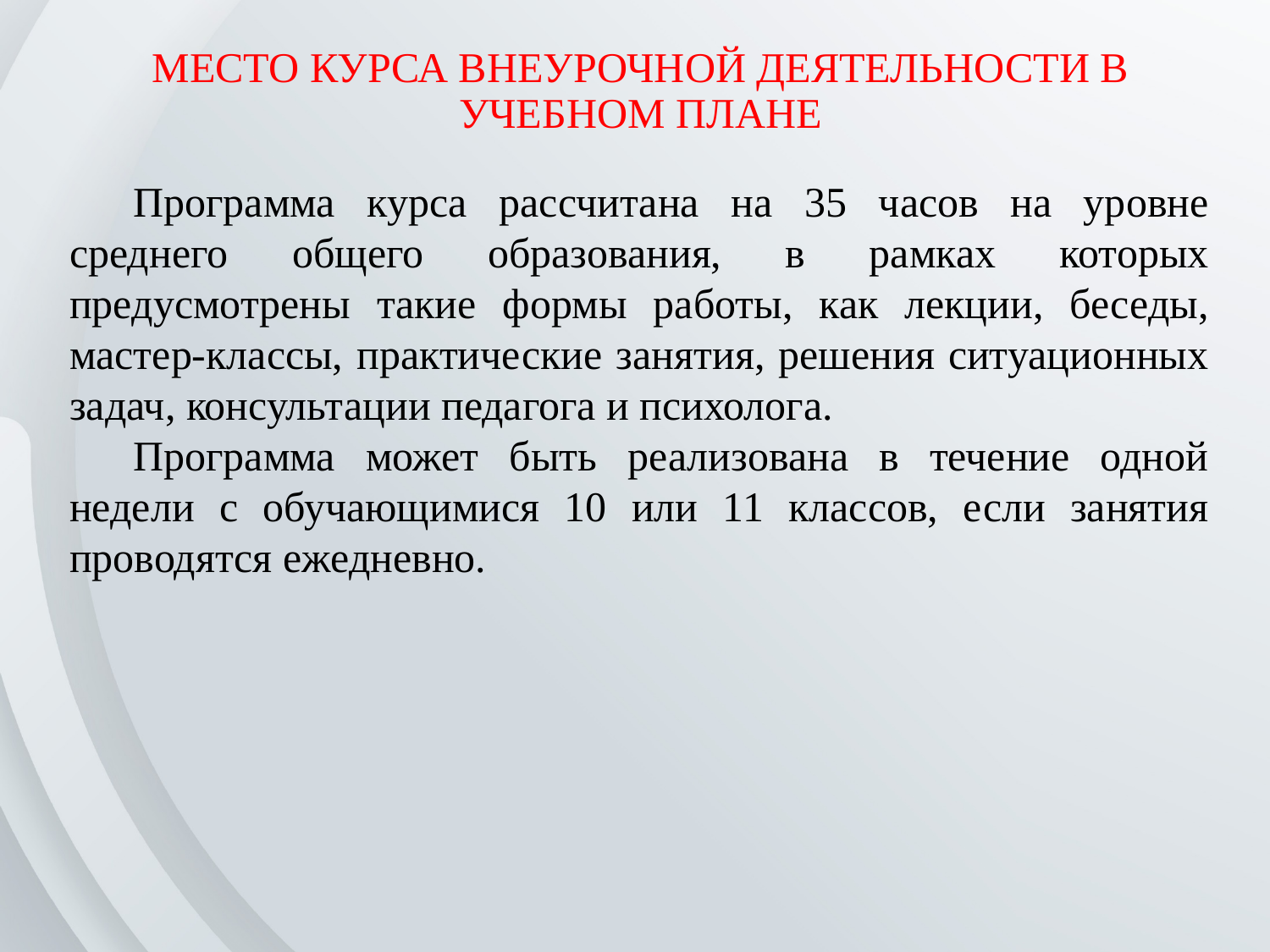

# МЕСТО КУРСА ВНЕУРОЧНОЙ ДЕЯТЕЛЬНОСТИ В УЧЕБНОМ ПЛАНЕ
Программа курса рассчитана на 35 часов на уровне среднего общего образования, в рамках которых предусмотрены такие формы работы, как лекции, беседы, мастер-классы, практические занятия, решения ситуационных задач, консультации педагога и психолога.
Программа может быть реализована в течение одной недели с обучающимися 10 или 11 классов, если занятия проводятся ежедневно.